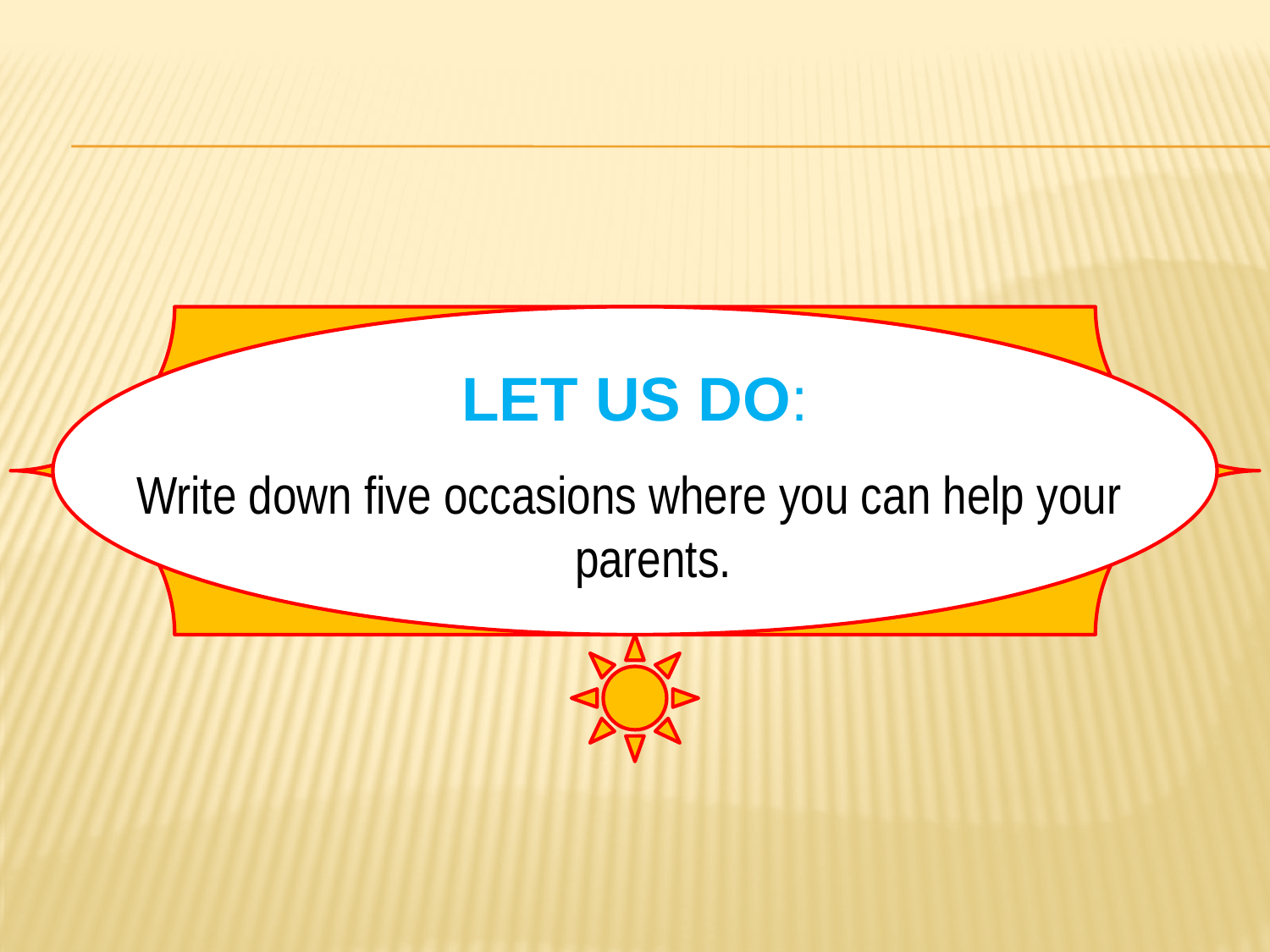

# LET US DO:
Write down five occasions where you can help your parents.